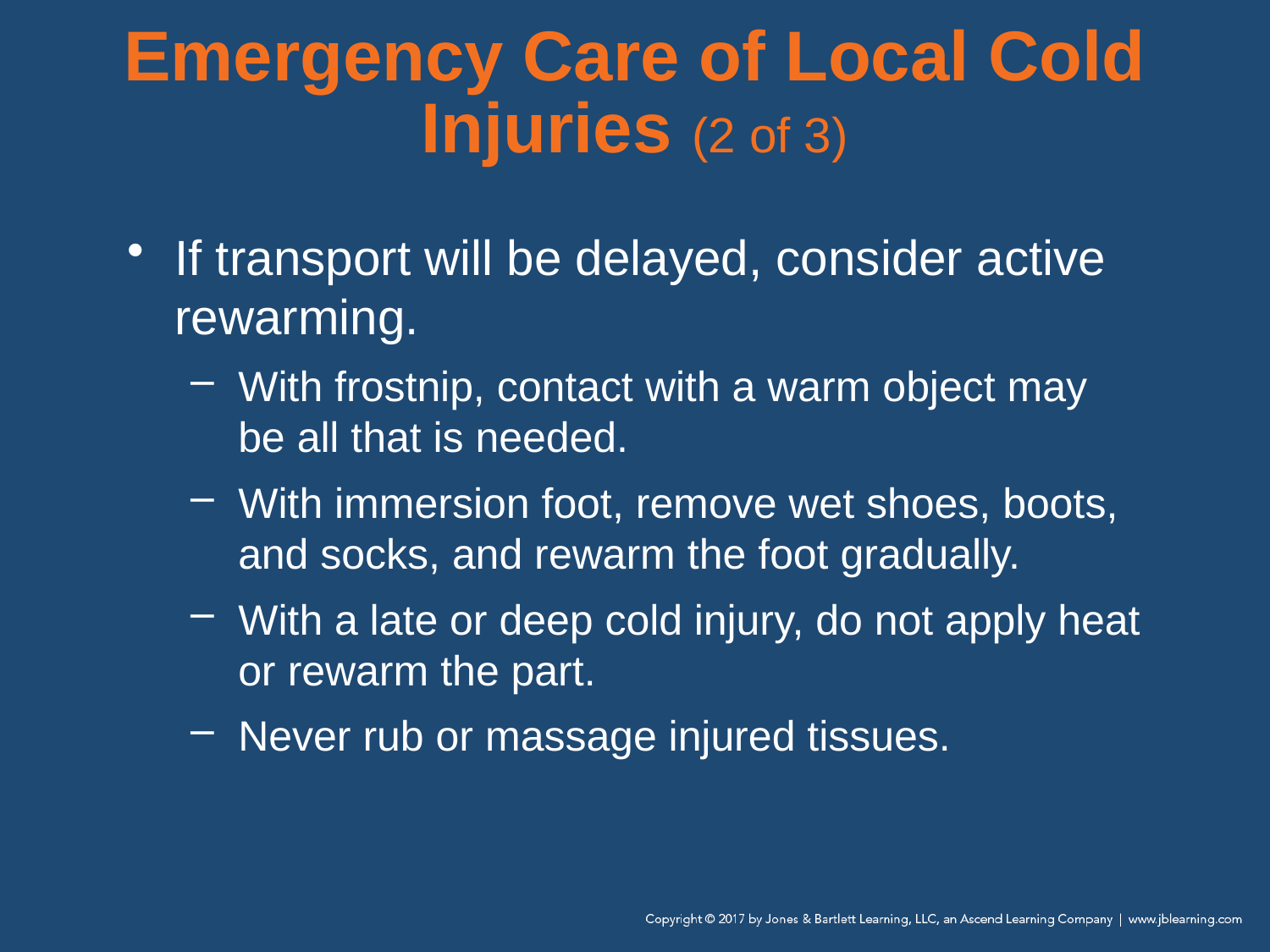

# Emergency Care of Local Cold Injuries (2 of 3)
If transport will be delayed, consider active rewarming.
With frostnip, contact with a warm object may be all that is needed.
With immersion foot, remove wet shoes, boots, and socks, and rewarm the foot gradually.
With a late or deep cold injury, do not apply heat or rewarm the part.
Never rub or massage injured tissues.